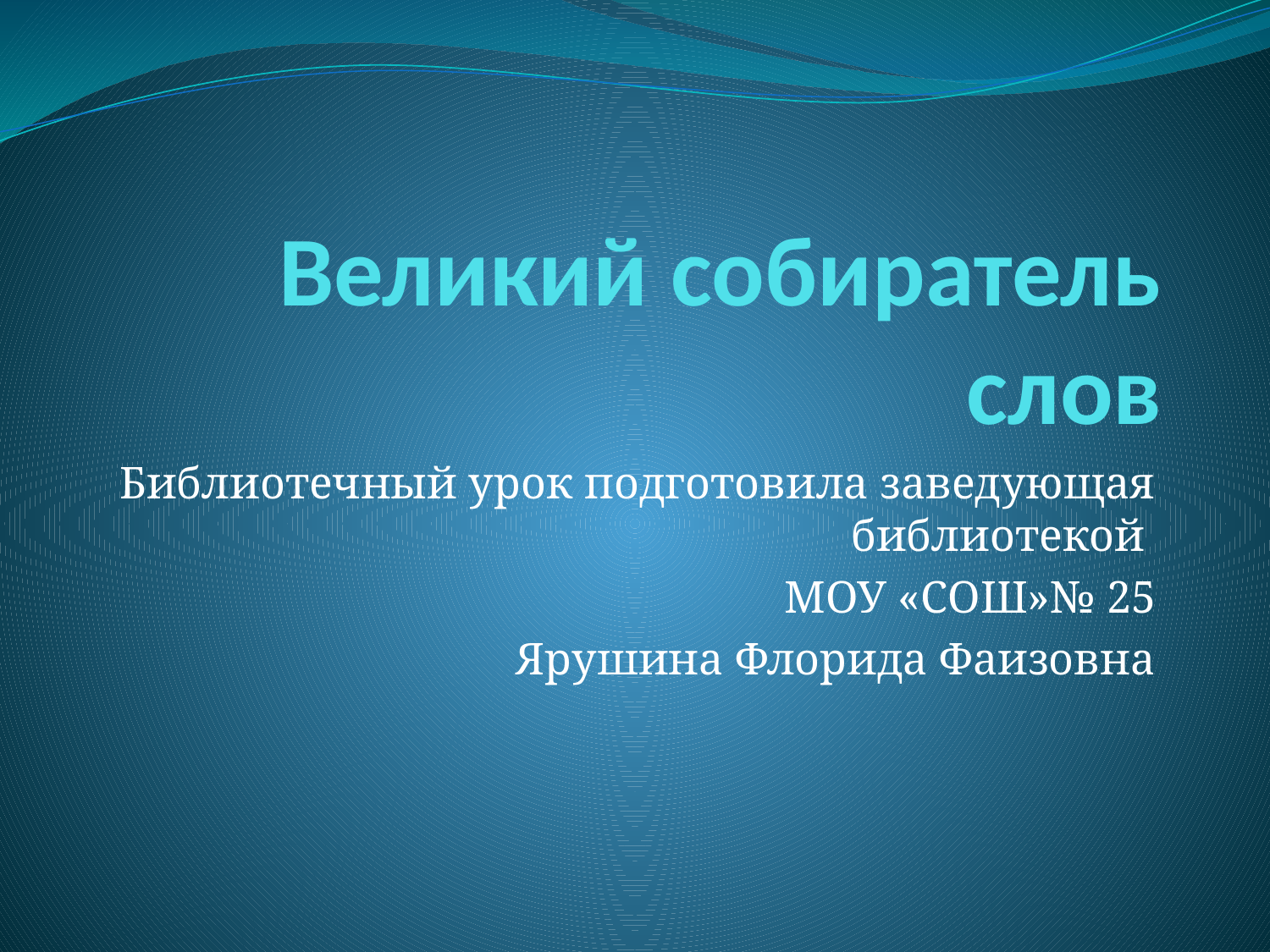

# Великий собиратель слов
Библиотечный урок подготовила заведующая библиотекой
МОУ «СОШ»№ 25
Ярушина Флорида Фаизовна